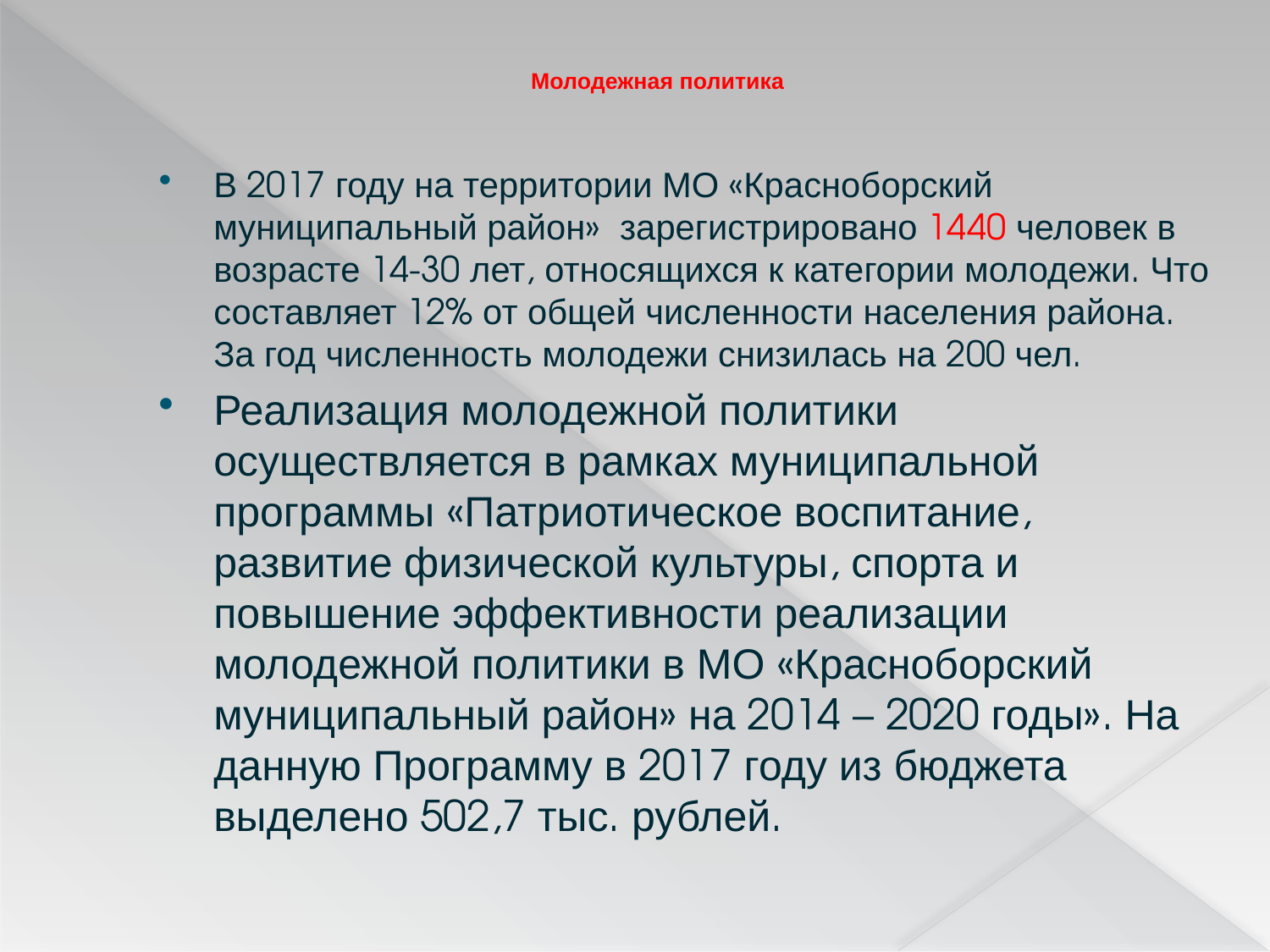

# Молодежная политика
В 2017 году на территории МО «Красноборский муниципальный район»  зарегистрировано 1440 человек в возрасте 14-30 лет, относящихся к категории молодежи. Что составляет 12% от общей численности населения района. За год численность молодежи снизилась на 200 чел.
Реализация молодежной политики осуществляется в рамках муниципальной программы «Патриотическое воспитание, развитие физической культуры, спорта и повышение эффективности реализации молодежной политики в МО «Красноборский муниципальный район» на 2014 – 2020 годы». На данную Программу в 2017 году из бюджета выделено 502,7 тыс. рублей.